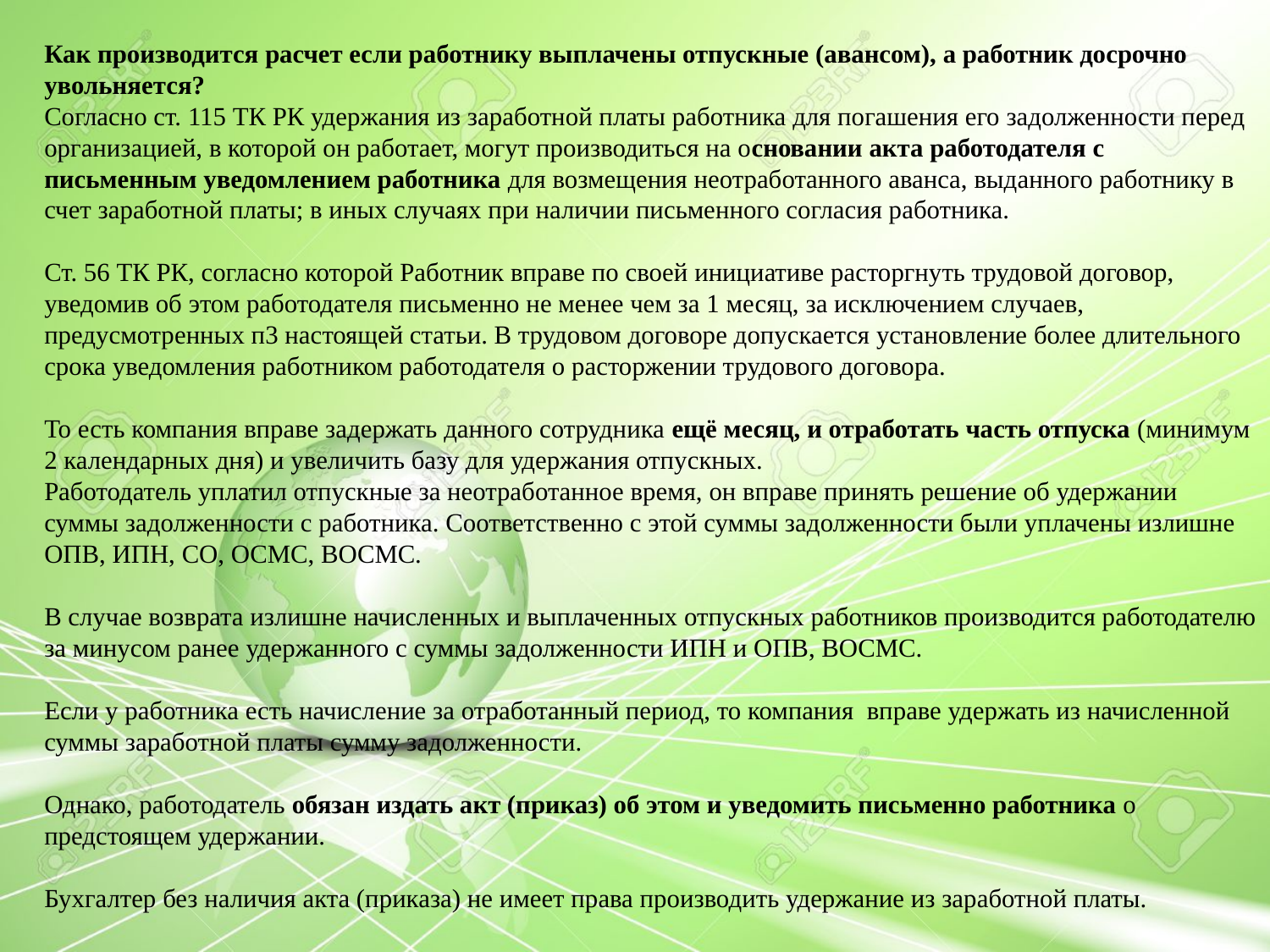

Как производится расчет если работнику выплачены отпускные (авансом), а работник досрочно увольняется?
Согласно ст. 115 ТК РК удержания из заработной платы работника для погашения его задолженности перед организацией, в которой он работает, могут производиться на основании акта работодателя с письменным уведомлением работника для возмещения неотработанного аванса, выданного работнику в счет заработной платы; в иных случаях при наличии письменного согласия работника.

Ст. 56 ТК РК, согласно которой Работник вправе по своей инициативе расторгнуть трудовой договор, уведомив об этом работодателя письменно не менее чем за 1 месяц, за исключением случаев, предусмотренных п3 настоящей статьи. В трудовом договоре допускается установление более длительного срока уведомления работником работодателя о расторжении трудового договора.

То есть компания вправе задержать данного сотрудника ещё месяц, и отработать часть отпуска (минимум 2 календарных дня) и увеличить базу для удержания отпускных.
Работодатель уплатил отпускные за неотработанное время, он вправе принять решение об удержании суммы задолженности с работника. Соответственно с этой суммы задолженности были уплачены излишне ОПВ, ИПН, СО, ОСМС, ВОСМС.

В случае возврата излишне начисленных и выплаченных отпускных работников производится работодателю за минусом ранее удержанного c суммы задолженности ИПН и ОПВ, ВОСМС.

Если у работника есть начисление за отработанный период, то компания  вправе удержать из начисленной суммы заработной платы сумму задолженности.

Однако, работодатель обязан издать акт (приказ) об этом и уведомить письменно работника о предстоящем удержании.

Бухгалтер без наличия акта (приказа) не имеет права производить удержание из заработной платы.